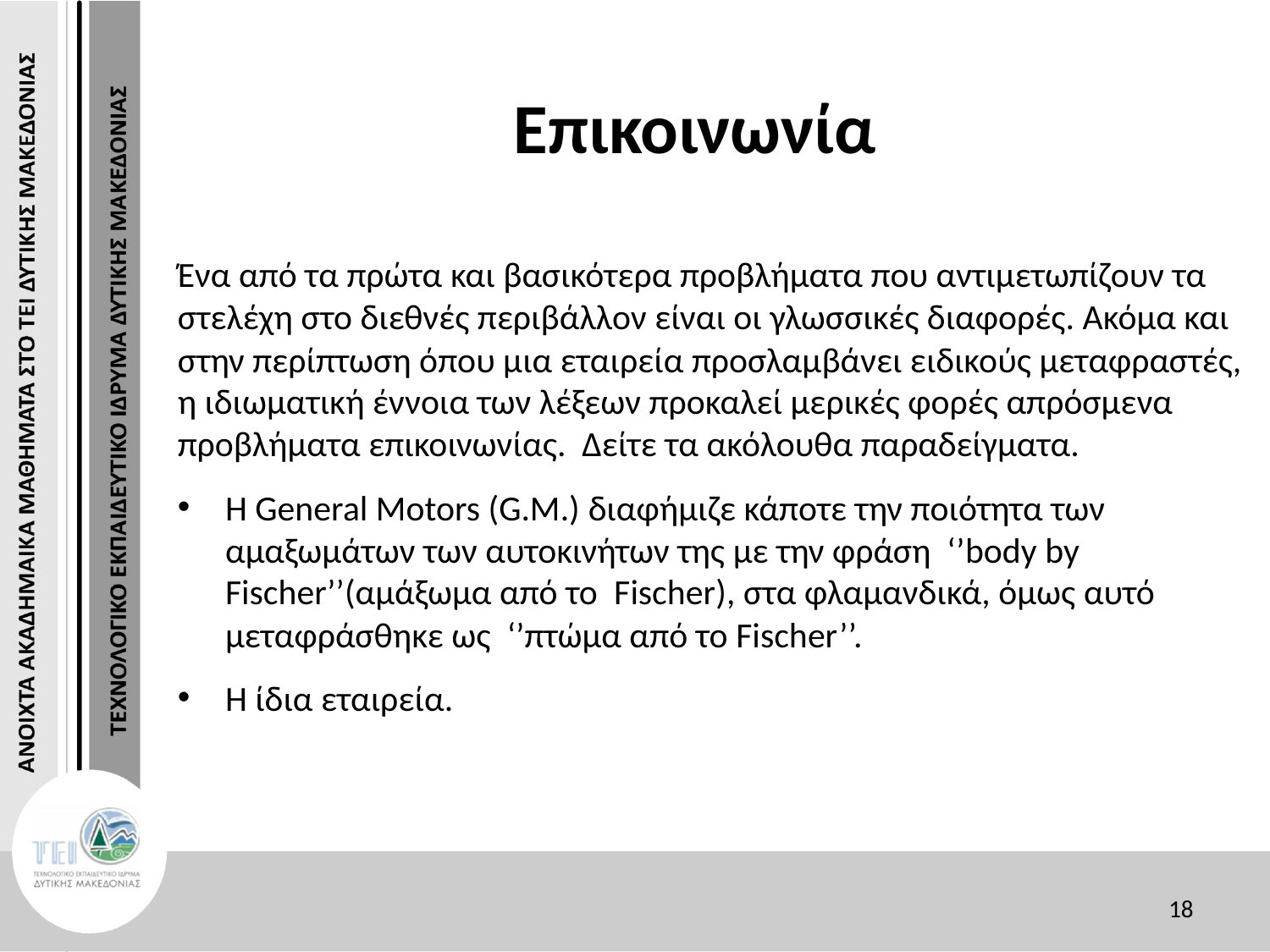

# Επικοινωνία
Ένα από τα πρώτα και βασικότερα προβλήματα που αντιμετωπίζουν τα στελέχη στο διεθνές περιβάλλον είναι οι γλωσσικές διαφορές. Ακόμα και στην περίπτωση όπου μια εταιρεία προσλαμβάνει ειδικούς μεταφραστές, η ιδιωματική έννοια των λέξεων προκαλεί μερικές φορές απρόσμενα προβλήματα επικοινωνίας.  Δείτε τα ακόλουθα παραδείγματα.
Η General Motors (G.M.) διαφήμιζε κάποτε την ποιότητα των αμαξωμάτων των αυτοκινήτων της με την φράση  ‘’body by Fischer’’(αμάξωμα από το  Fischer), στα φλαμανδικά, όμως αυτό μεταφράσθηκε ως  ‘’πτώμα από το Fischer’’.
Η ίδια εταιρεία.
18